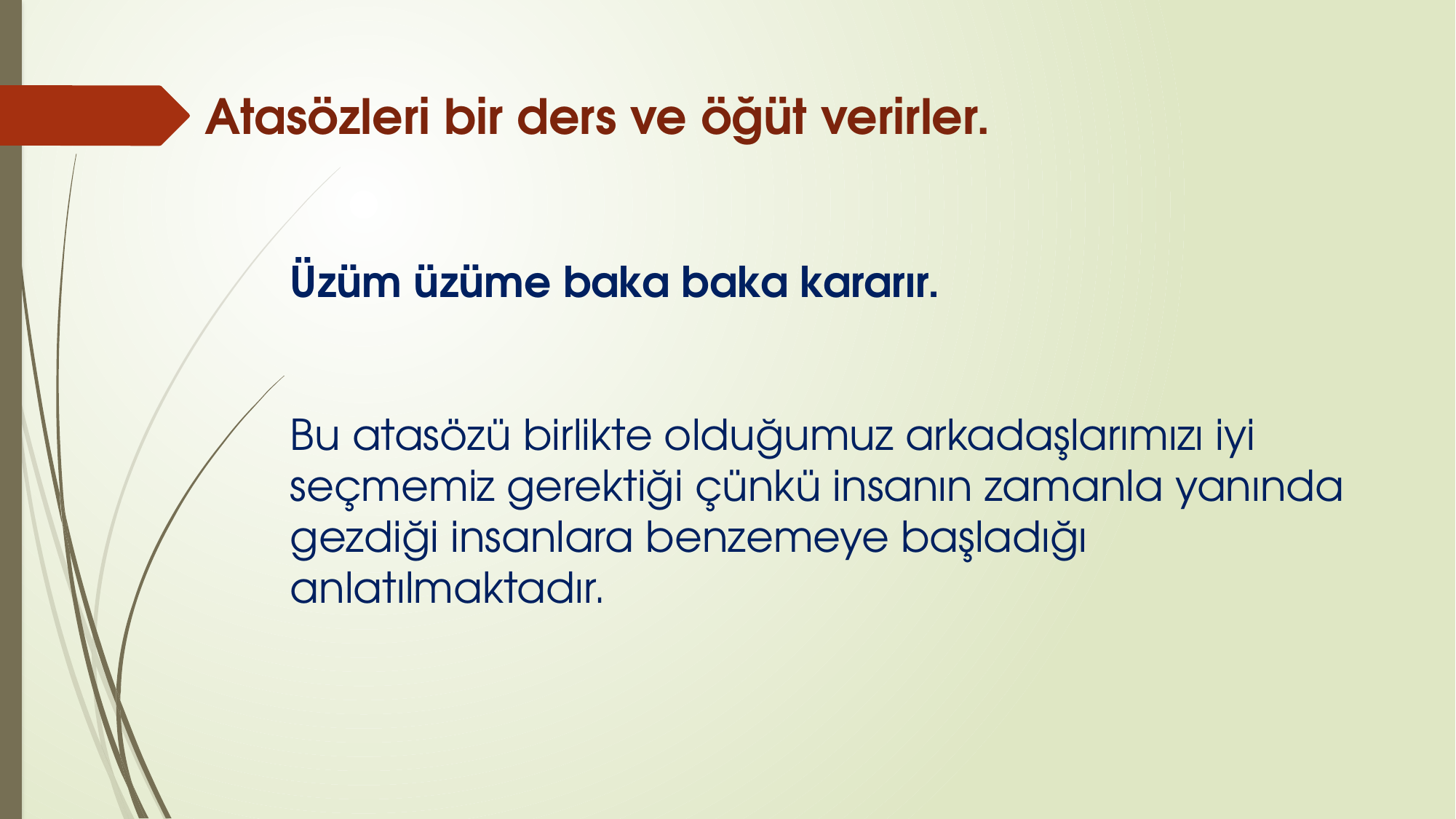

Atasözleri bir ders ve öğüt verirler.
Üzüm üzüme baka baka kararır.

Bu atasözü birlikte olduğumuz arkadaşlarımızı iyi seçmemiz gerektiği çünkü insanın zamanla yanında gezdiği insanlara benzemeye başladığı anlatılmaktadır.